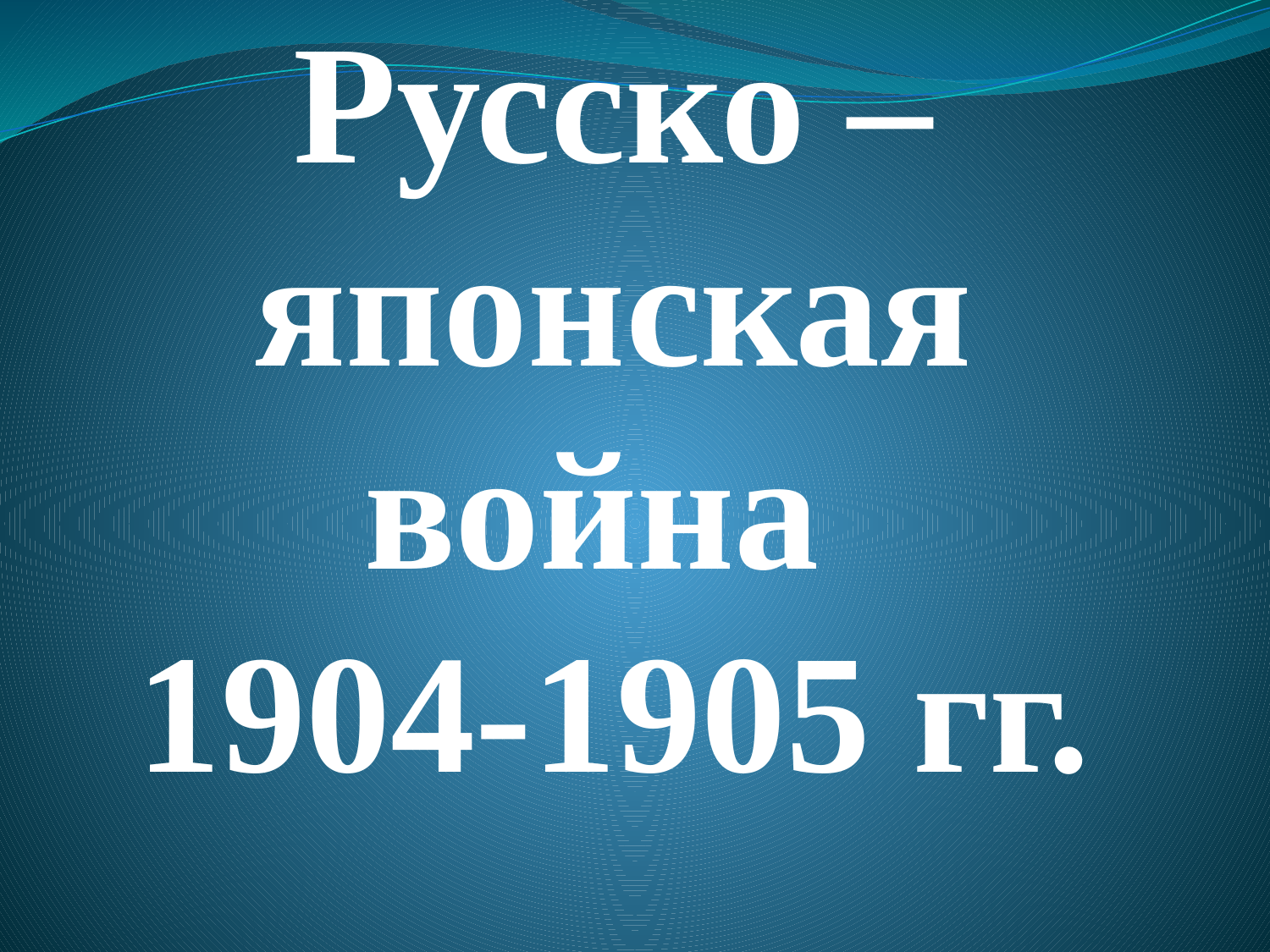

# Русско – японская война 1904-1905 гг.